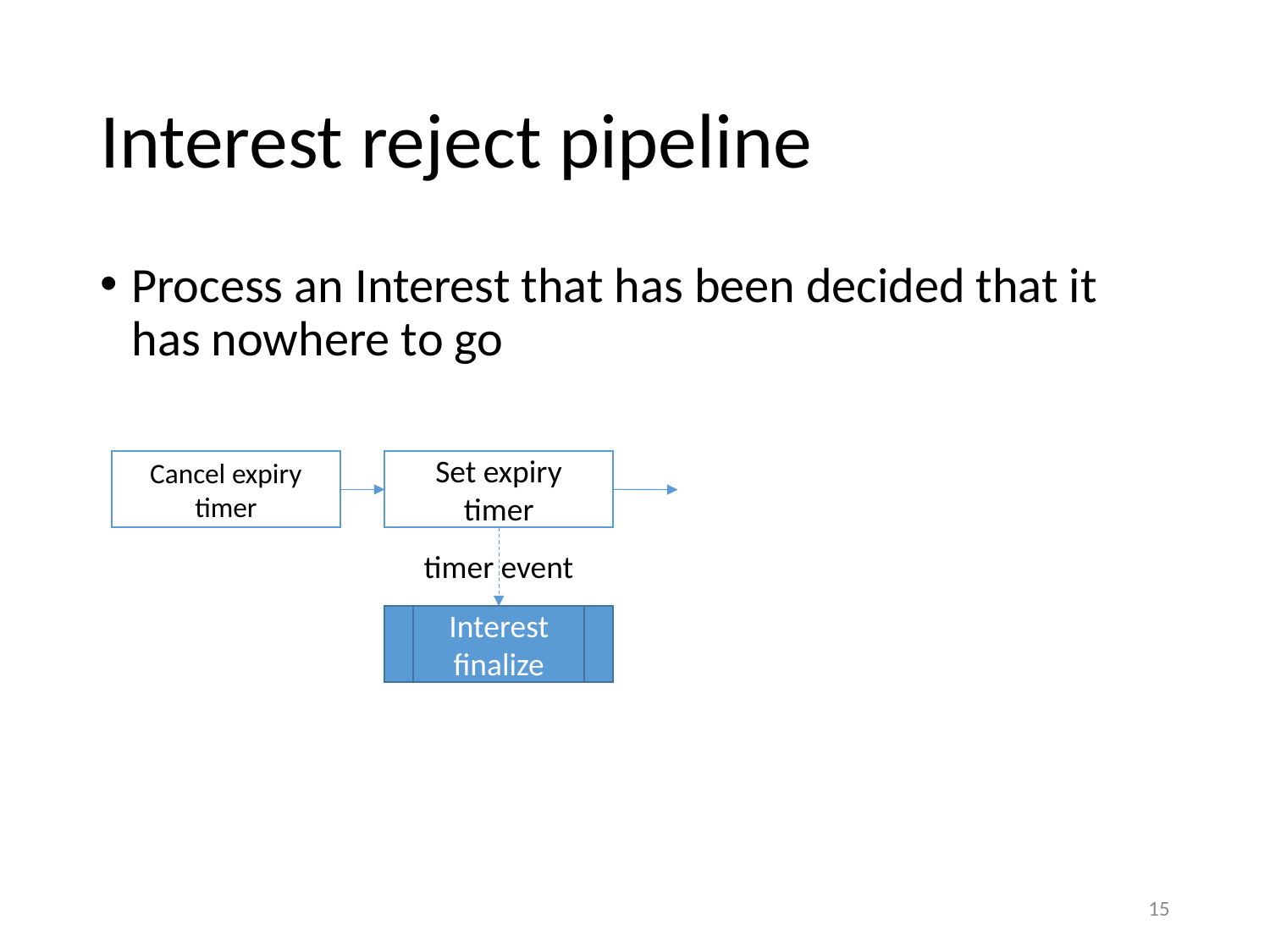

# Interest reject pipeline
Process an Interest that has been decided that it has nowhere to go
Cancel expiry timer
Set expiry timer
timer event
Interest finalize
15